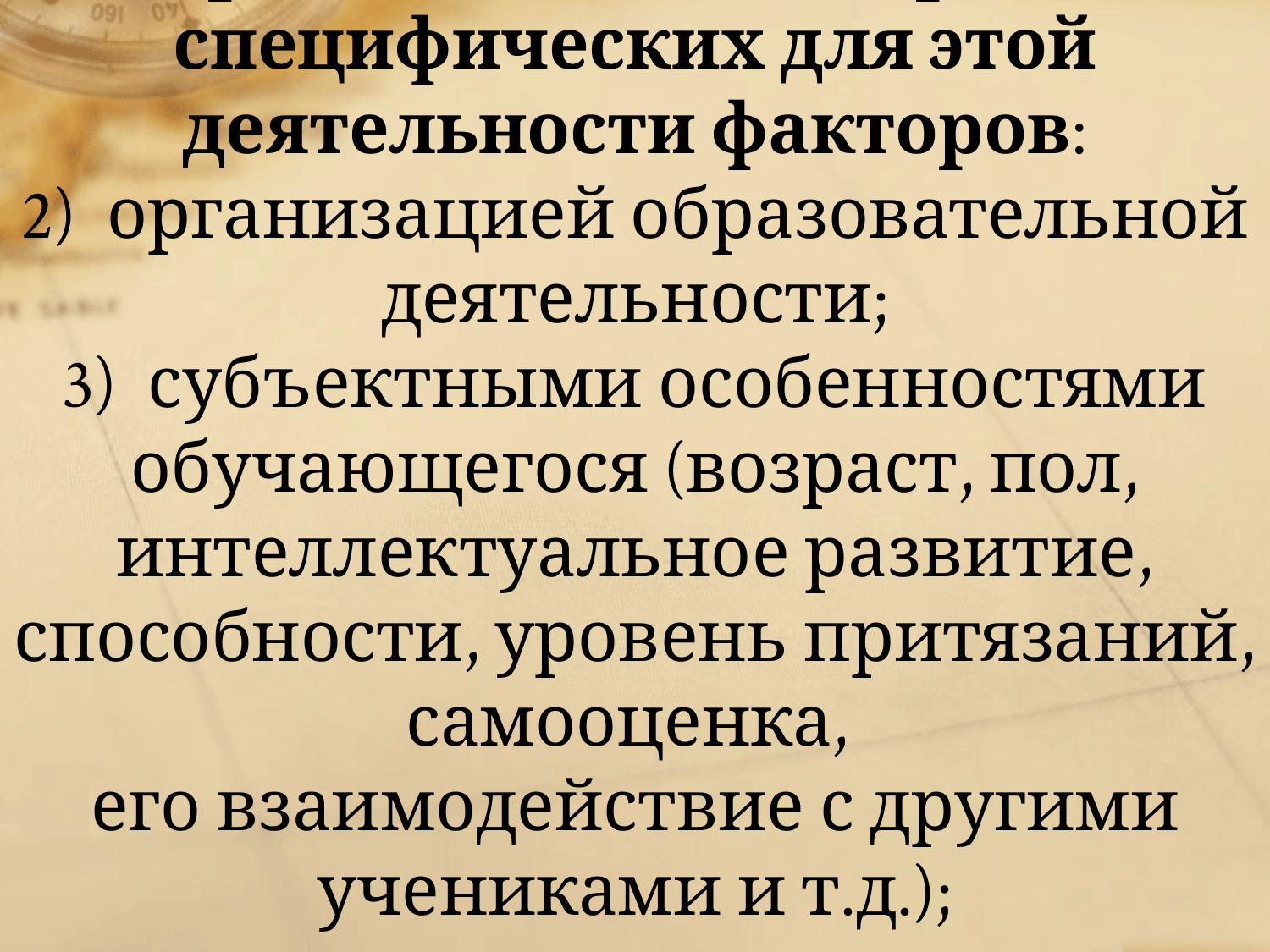

Учебная мотивация определяется целым рядом специфических для этой деятельности факторов:
2)  организацией образовательной деятельности;
3)  субъектными особенностями обучающегося (возраст, пол, интеллектуальное развитие, способности, уровень притязаний, самооценка,
его взаимодействие с другими учениками и т.д.);
#